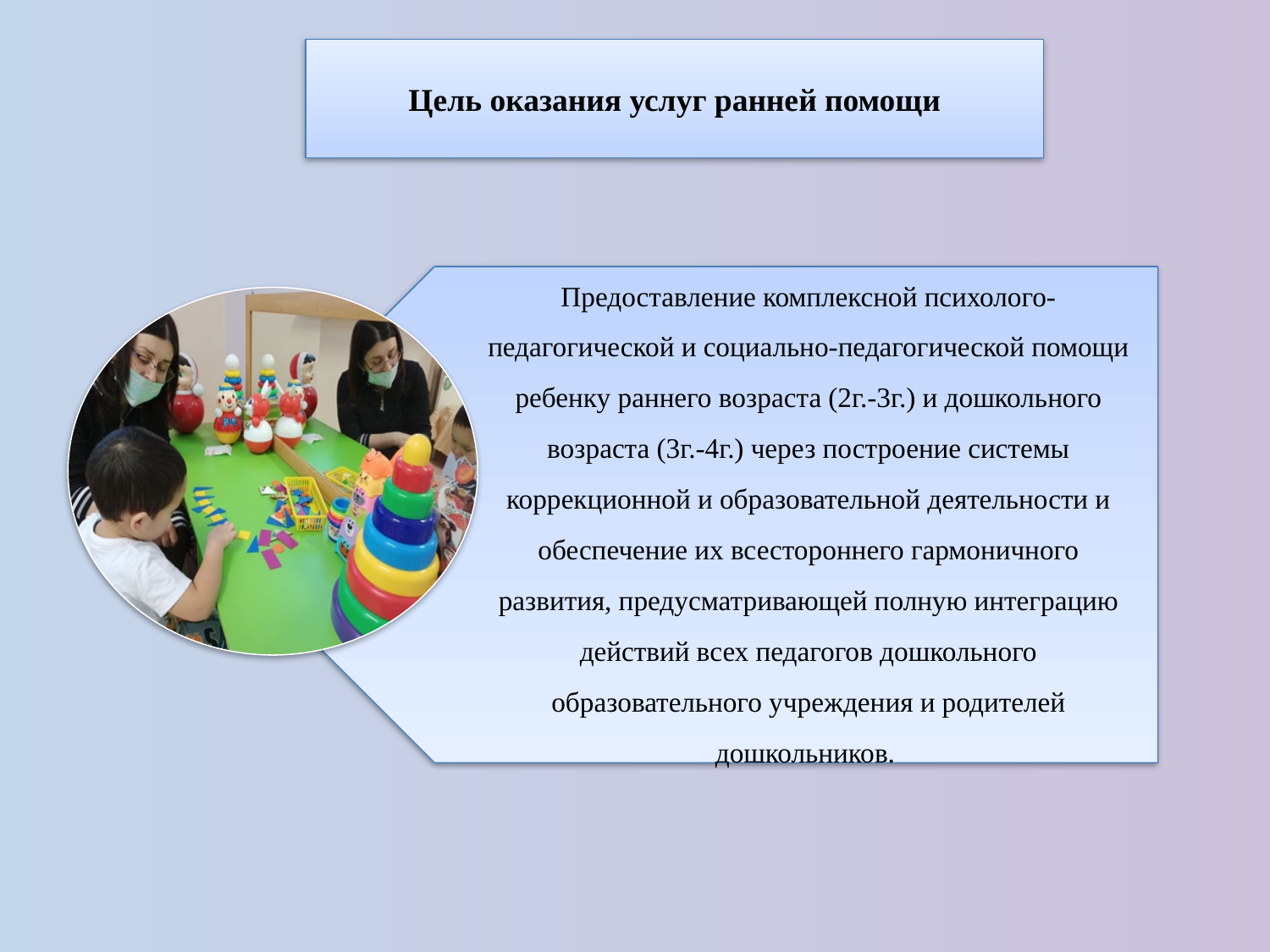

Цель оказания услуг ранней помощи
Предоставление комплексной психолого- педагогической и социально-педагогической помощи ребенку раннего возраста (2г.-3г.) и дошкольного возраста (3г.-4г.) через построение системы коррекционной и образовательной деятельности и обеспечение их всестороннего гармоничного развития, предусматривающей полную интеграцию действий всех педагогов дошкольного образовательного учреждения и родителей дошкольников.